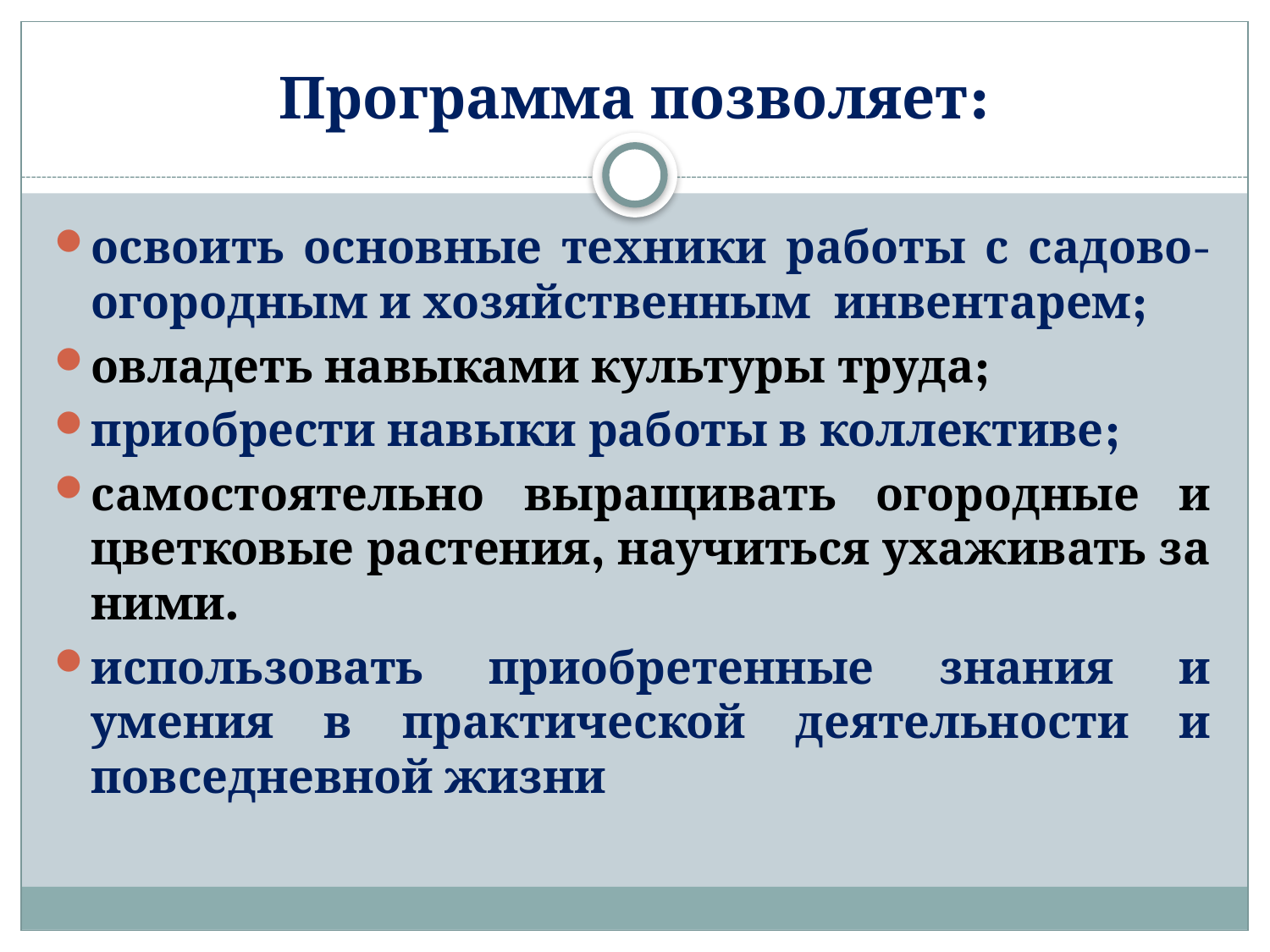

# Программа позволяет:
освоить основные техники работы с садово-огородным и хозяйственным  инвентарем;
овладеть навыками культуры труда;
приобрести навыки работы в коллективе;
самостоятельно выращивать огородные и цветковые растения, научиться ухаживать за ними.
использовать приобретенные знания и умения в практической деятельности и повседневной жизни